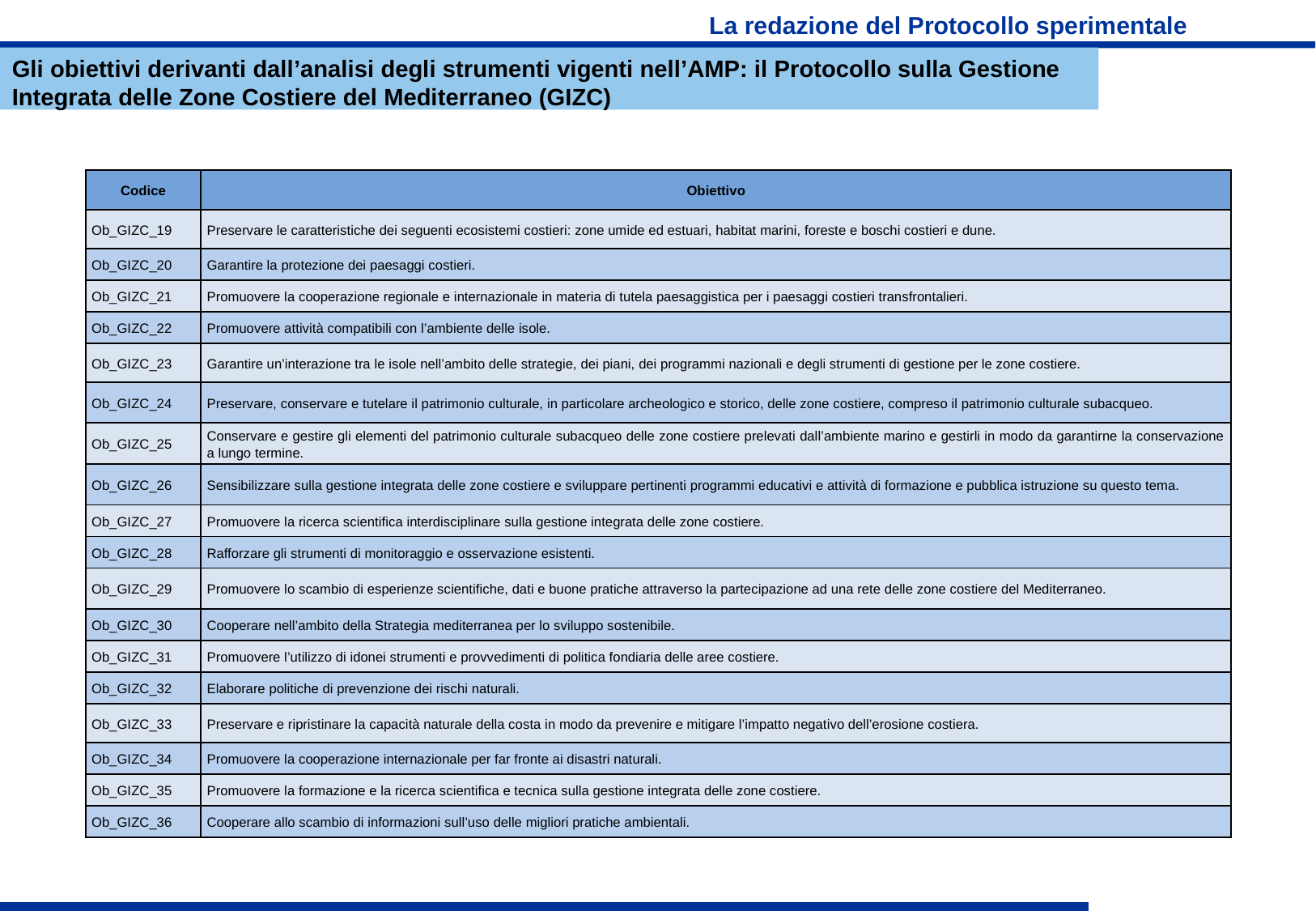

# La redazione del Protocollo sperimentale
Gli obiettivi derivanti dall’analisi degli strumenti vigenti nell’AMP: il Protocollo sulla Gestione Integrata delle Zone Costiere del Mediterraneo (GIZC)
| Codice | Obiettivo |
| --- | --- |
| Ob\_GIZC\_19 | Preservare le caratteristiche dei seguenti ecosistemi costieri: zone umide ed estuari, habitat marini, foreste e boschi costieri e dune. |
| Ob\_GIZC\_20 | Garantire la protezione dei paesaggi costieri. |
| Ob\_GIZC\_21 | Promuovere la cooperazione regionale e internazionale in materia di tutela paesaggistica per i paesaggi costieri transfrontalieri. |
| Ob\_GIZC\_22 | Promuovere attività compatibili con l’ambiente delle isole. |
| Ob\_GIZC\_23 | Garantire un’interazione tra le isole nell’ambito delle strategie, dei piani, dei programmi nazionali e degli strumenti di gestione per le zone costiere. |
| Ob\_GIZC\_24 | Preservare, conservare e tutelare il patrimonio culturale, in particolare archeologico e storico, delle zone costiere, compreso il patrimonio culturale subacqueo. |
| Ob\_GIZC\_25 | Conservare e gestire gli elementi del patrimonio culturale subacqueo delle zone costiere prelevati dall’ambiente marino e gestirli in modo da garantirne la conservazione a lungo termine. |
| Ob\_GIZC\_26 | Sensibilizzare sulla gestione integrata delle zone costiere e sviluppare pertinenti programmi educativi e attività di formazione e pubblica istruzione su questo tema. |
| Ob\_GIZC\_27 | Promuovere la ricerca scientifica interdisciplinare sulla gestione integrata delle zone costiere. |
| Ob\_GIZC\_28 | Rafforzare gli strumenti di monitoraggio e osservazione esistenti. |
| Ob\_GIZC\_29 | Promuovere lo scambio di esperienze scientifiche, dati e buone pratiche attraverso la partecipazione ad una rete delle zone costiere del Mediterraneo. |
| Ob\_GIZC\_30 | Cooperare nell’ambito della Strategia mediterranea per lo sviluppo sostenibile. |
| Ob\_GIZC\_31 | Promuovere l’utilizzo di idonei strumenti e provvedimenti di politica fondiaria delle aree costiere. |
| Ob\_GIZC\_32 | Elaborare politiche di prevenzione dei rischi naturali. |
| Ob\_GIZC\_33 | Preservare e ripristinare la capacità naturale della costa in modo da prevenire e mitigare l’impatto negativo dell’erosione costiera. |
| Ob\_GIZC\_34 | Promuovere la cooperazione internazionale per far fronte ai disastri naturali. |
| Ob\_GIZC\_35 | Promuovere la formazione e la ricerca scientifica e tecnica sulla gestione integrata delle zone costiere. |
| Ob\_GIZC\_36 | Cooperare allo scambio di informazioni sull’uso delle migliori pratiche ambientali. |